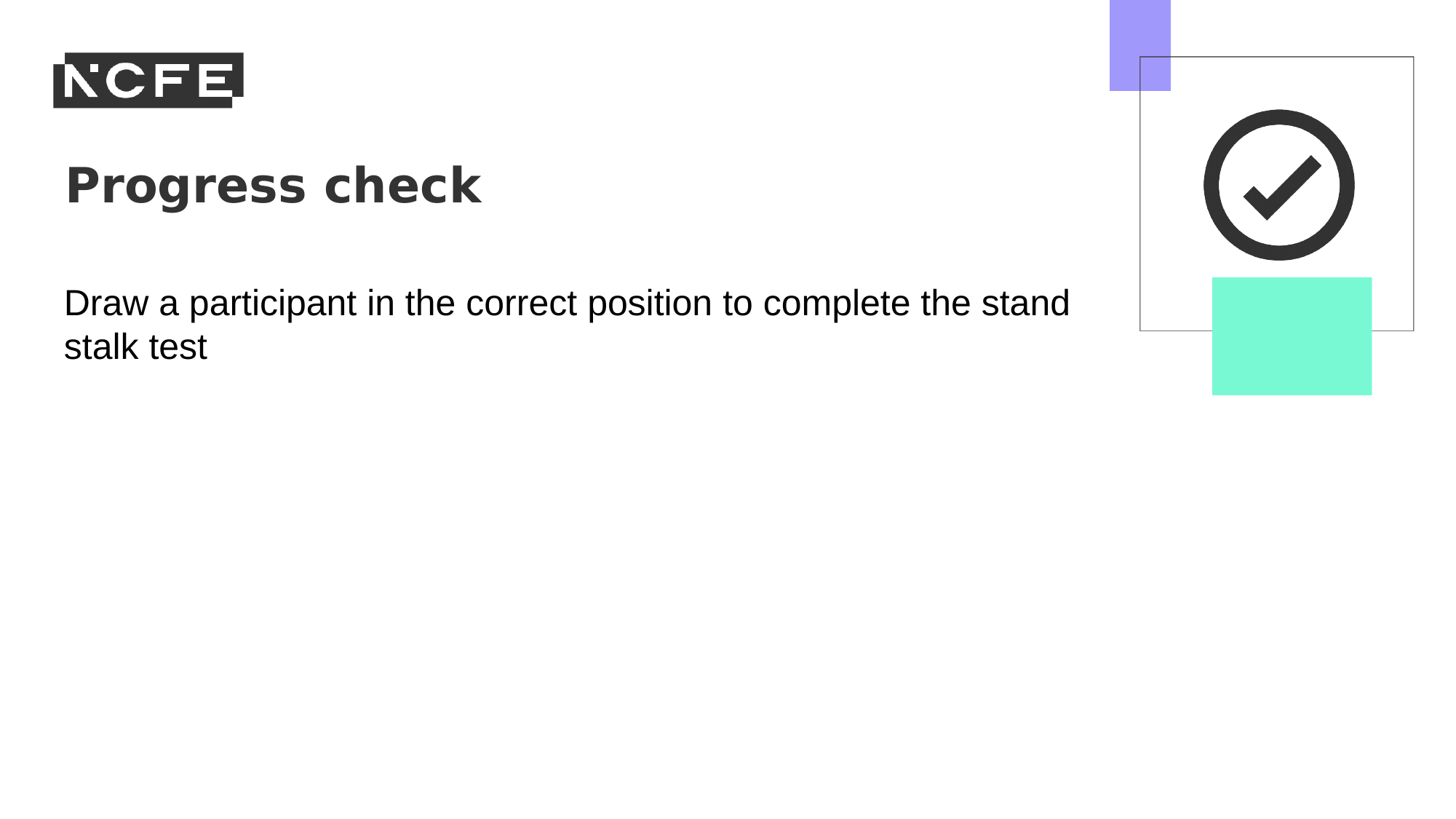

Draw a participant in the correct position to complete the stand stalk test